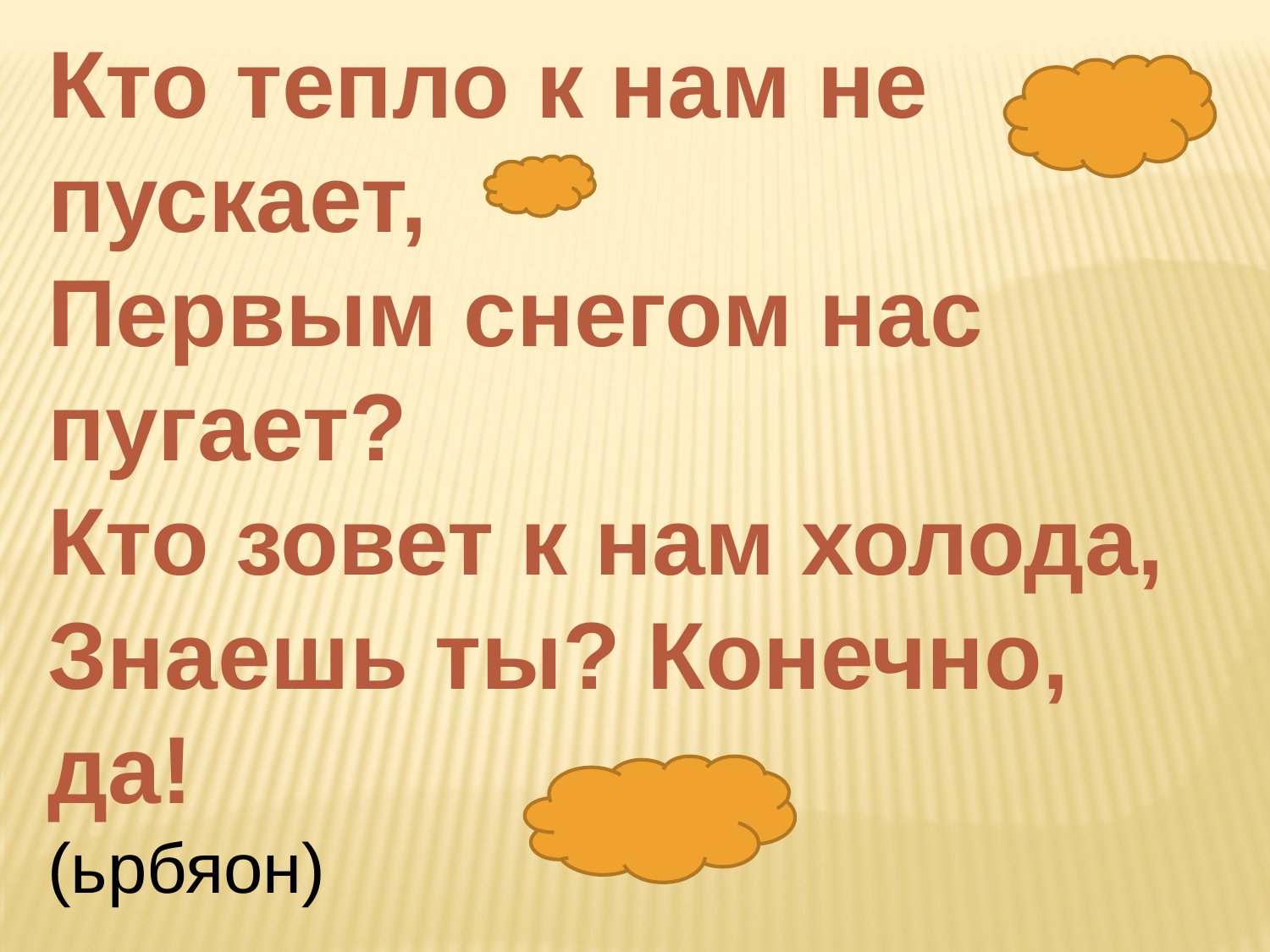

Кто тепло к нам не пускает,
Первым снегом нас пугает?
Кто зовет к нам холода,
Знаешь ты? Конечно, да!
(ьрбяон)